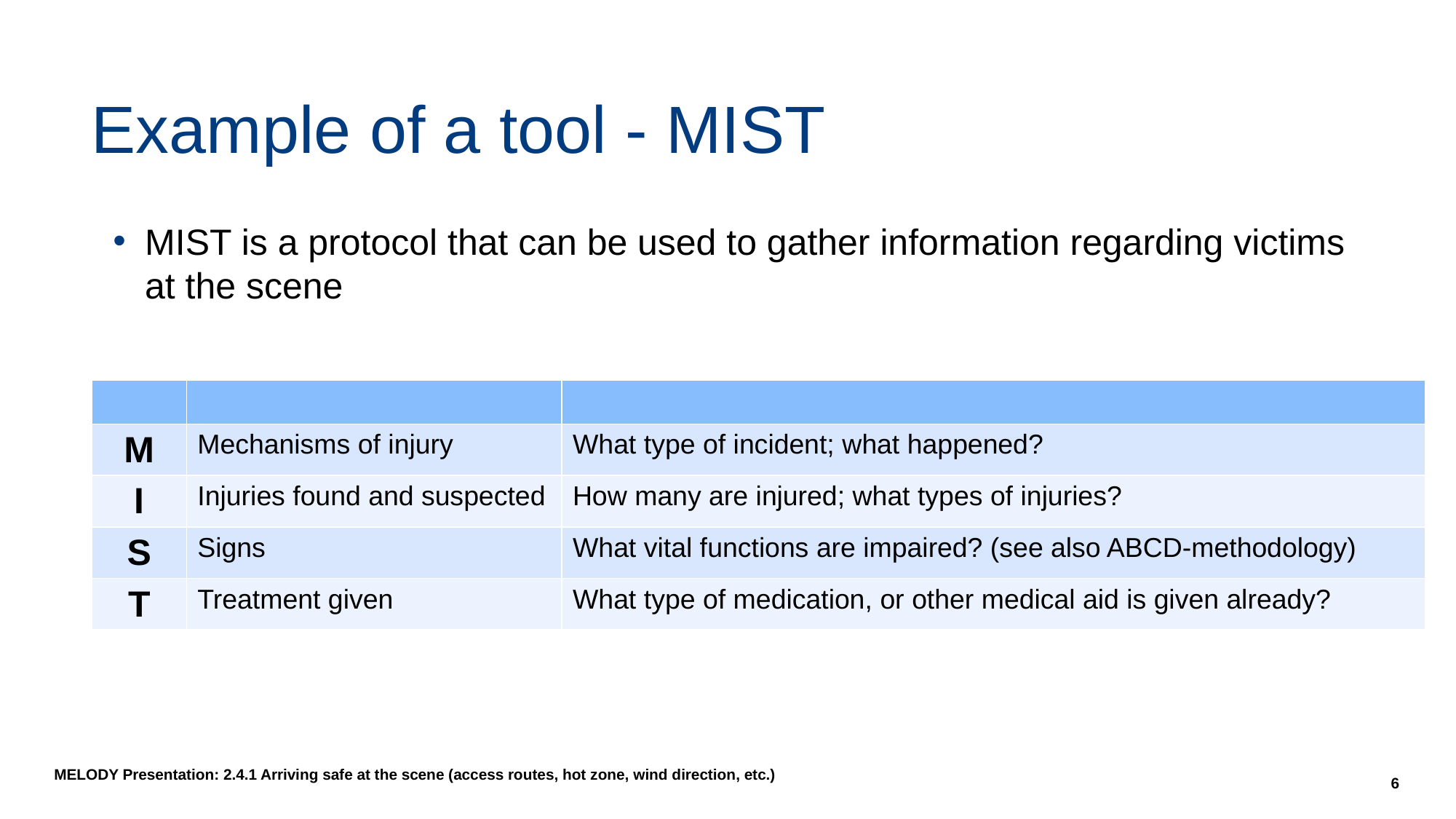

# Example of a tool - MIST
MIST is a protocol that can be used to gather information regarding victims at the scene

|  |  |  |
| --- | --- | --- |
| M | Mechanisms of injury | What type of incident; what happened? |
| I | Injuries found and suspected | How many are injured; what types of injuries? |
| S | Signs | What vital functions are impaired? (see also ABCD-methodology) |
| T | Treatment given | What type of medication, or other medical aid is given already? |
MELODY Presentation: 2.4.1 Arriving safe at the scene (access routes, hot zone, wind direction, etc.)

6